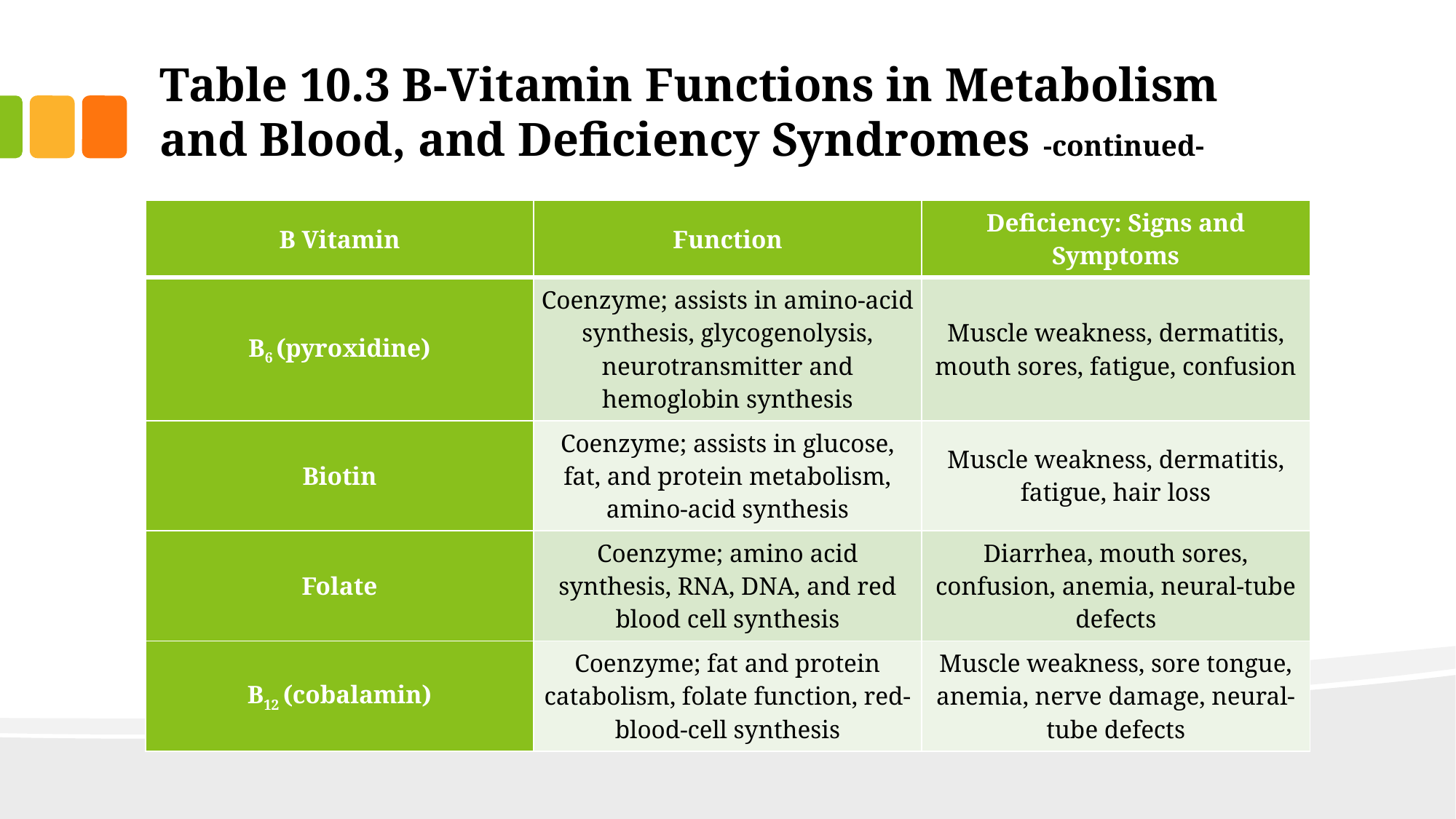

# Table 10.3 B-Vitamin Functions in Metabolism and Blood, and Deficiency Syndromes -continued-
| B Vitamin | Function | Deficiency: Signs and Symptoms |
| --- | --- | --- |
| B6 (pyroxidine) | Coenzyme; assists in amino-acid synthesis, glycogenolysis, neurotransmitter and hemoglobin synthesis | Muscle weakness, dermatitis, mouth sores, fatigue, confusion |
| Biotin | Coenzyme; assists in glucose, fat, and protein metabolism, amino-acid synthesis | Muscle weakness, dermatitis, fatigue, hair loss |
| Folate | Coenzyme; amino acid synthesis, RNA, DNA, and red blood cell synthesis | Diarrhea, mouth sores, confusion, anemia, neural-tube defects |
| B12 (cobalamin) | Coenzyme; fat and protein catabolism, folate function, red-blood-cell synthesis | Muscle weakness, sore tongue, anemia, nerve damage, neural-tube defects |